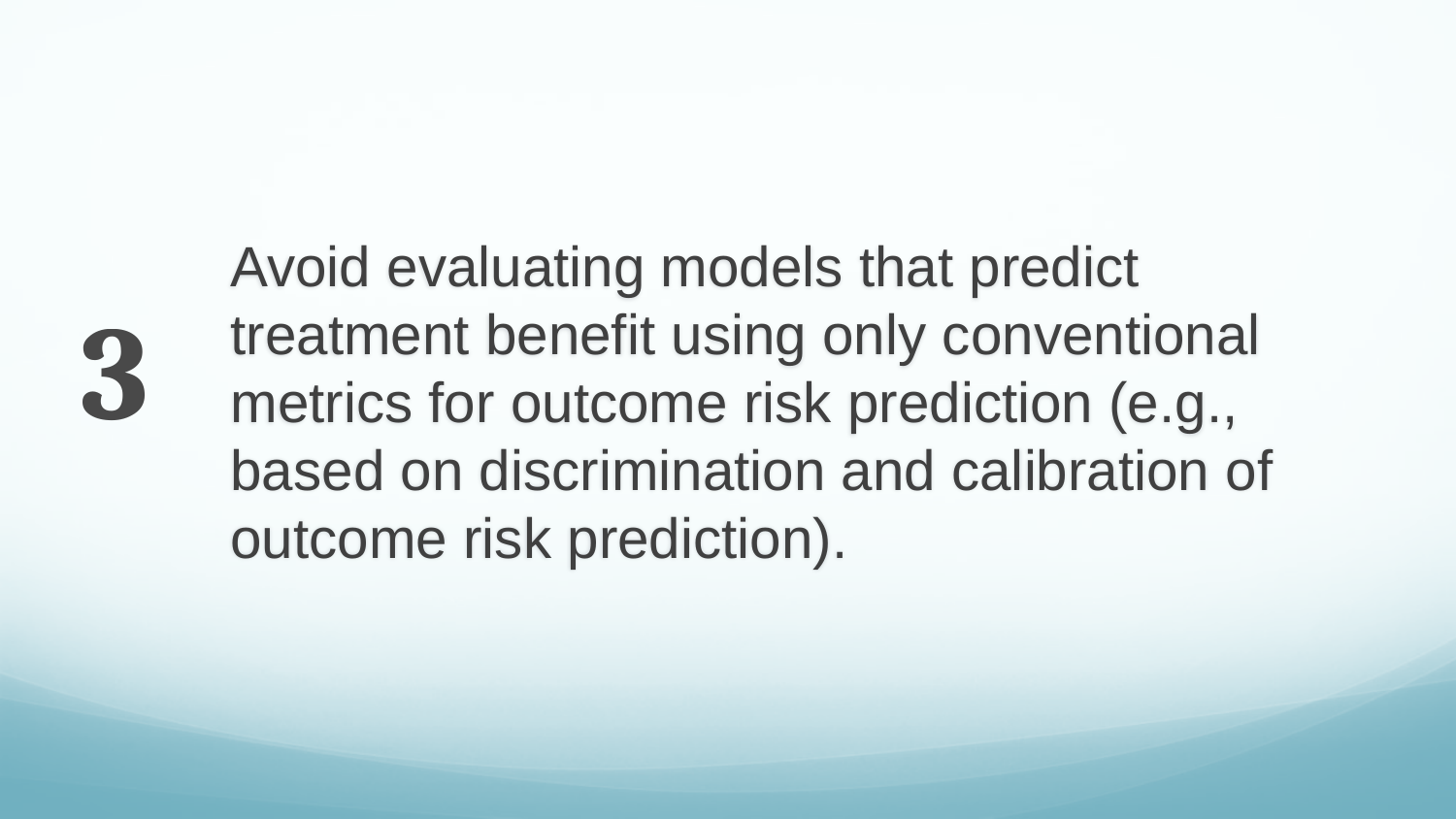

3
# Avoid evaluating models that predict treatment benefit using only conventional metrics for outcome risk prediction (e.g., based on discrimination and calibration of outcome risk prediction).